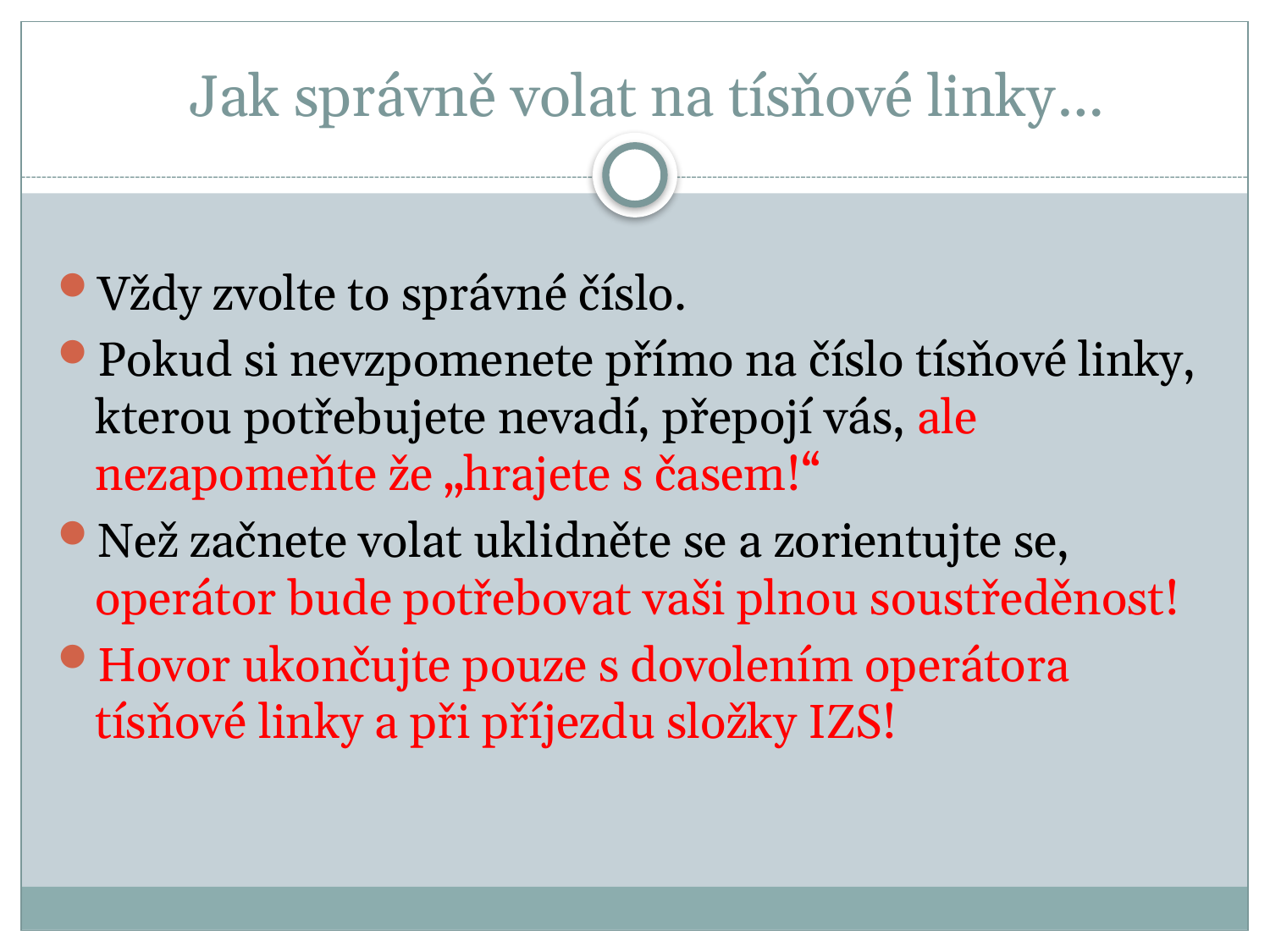

# Jak správně volat na tísňové linky…
Vždy zvolte to správné číslo.
Pokud si nevzpomenete přímo na číslo tísňové linky, kterou potřebujete nevadí, přepojí vás, ale nezapomeňte že „hrajete s časem!“
Než začnete volat uklidněte se a zorientujte se, operátor bude potřebovat vaši plnou soustředěnost!
Hovor ukončujte pouze s dovolením operátora tísňové linky a při příjezdu složky IZS!